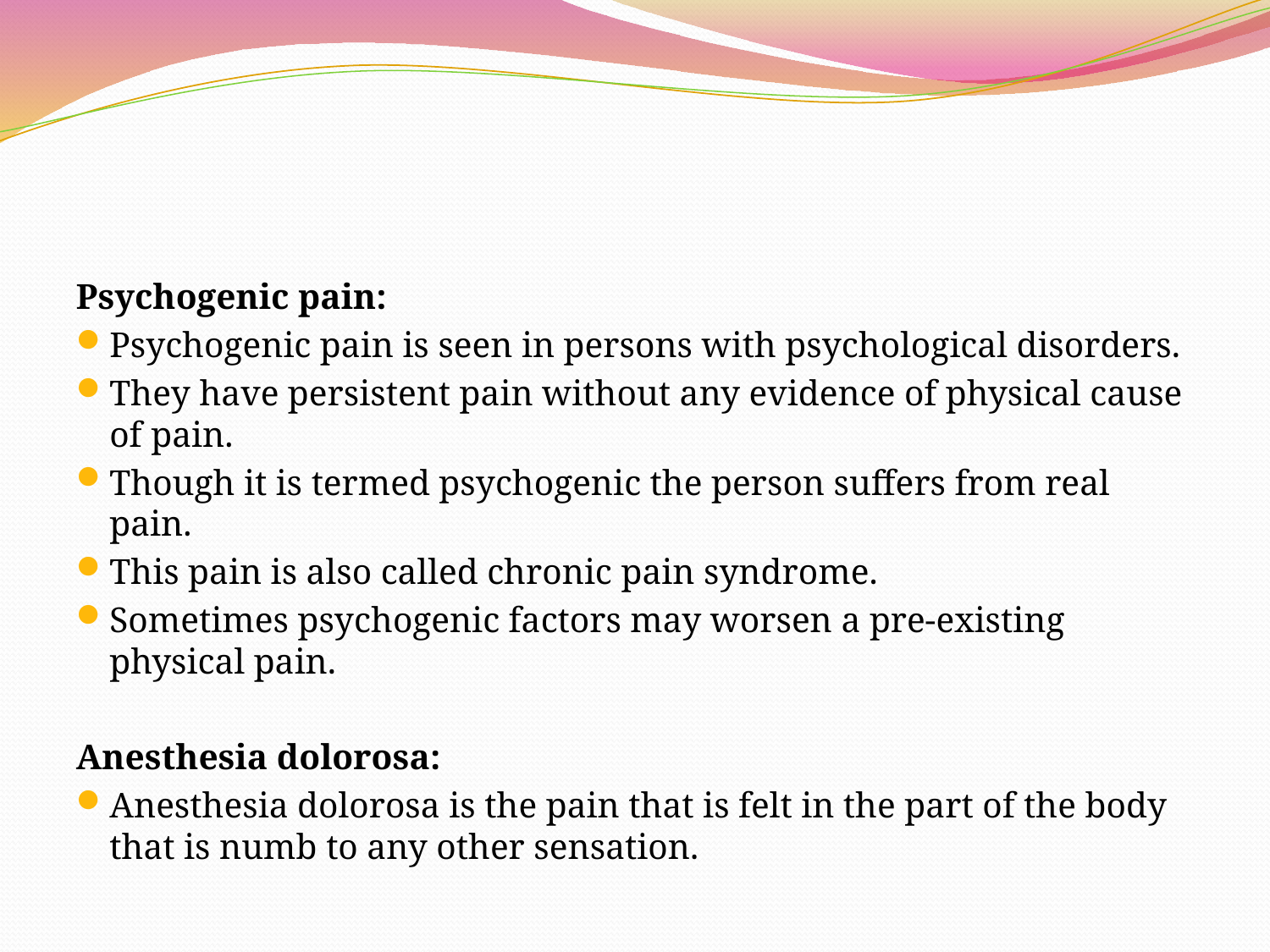

#
Psychogenic pain:
Psychogenic pain is seen in persons with psychological disorders.
They have persistent pain without any evidence of physical cause of pain.
Though it is termed psychogenic the person suffers from real pain.
This pain is also called chronic pain syndrome.
Sometimes psychogenic factors may worsen a pre-existing physical pain.

Anesthesia dolorosa:
Anesthesia dolorosa is the pain that is felt in the part of the body that is numb to any other sensation.